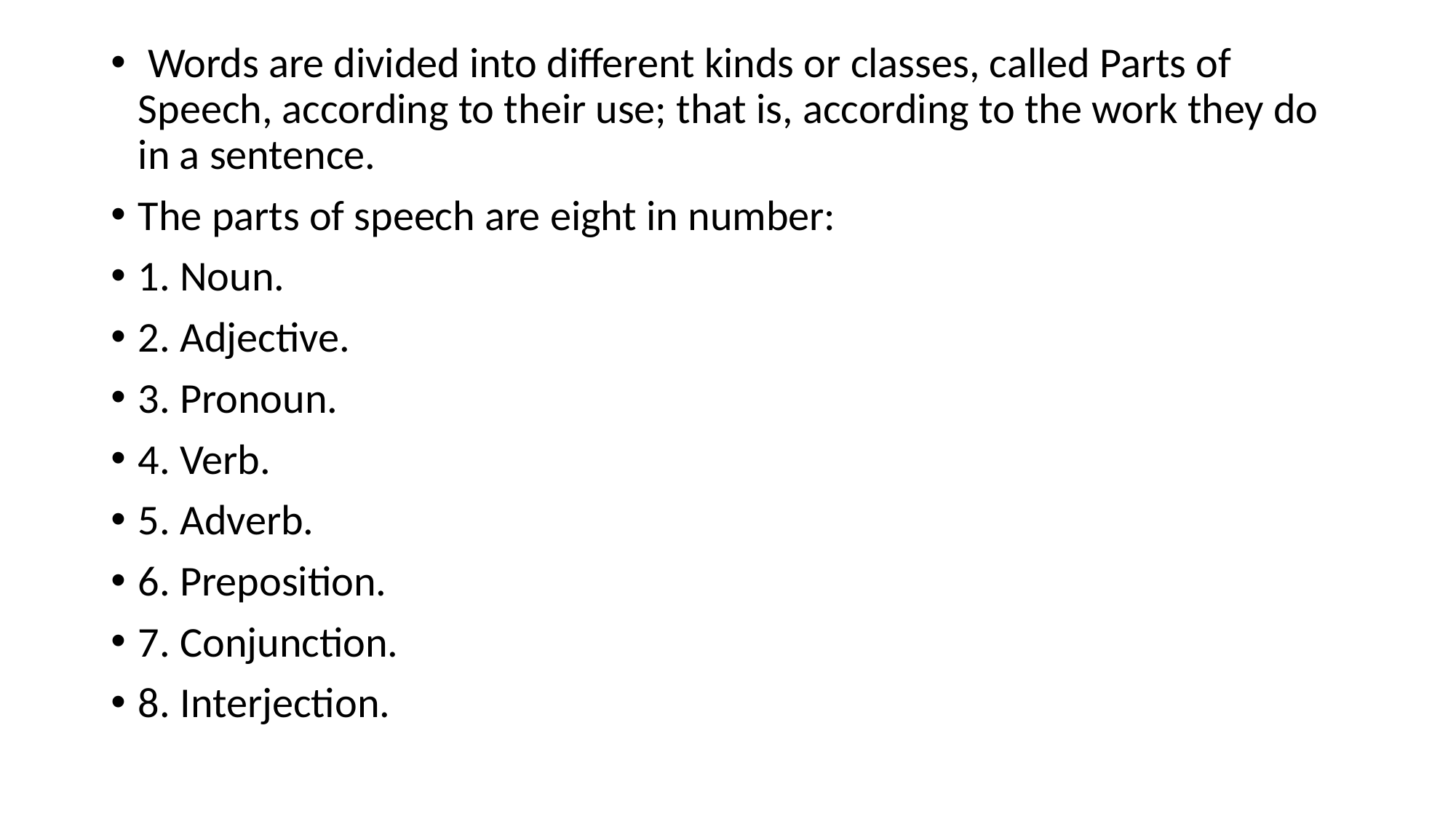

#
 Words are divided into different kinds or classes, called Parts of Speech, according to their use; that is, according to the work they do in a sentence.
The parts of speech are eight in number:
1. Noun.
2. Adjective.
3. Pronoun.
4. Verb.
5. Adverb.
6. Preposition.
7. Conjunction.
8. Interjection.